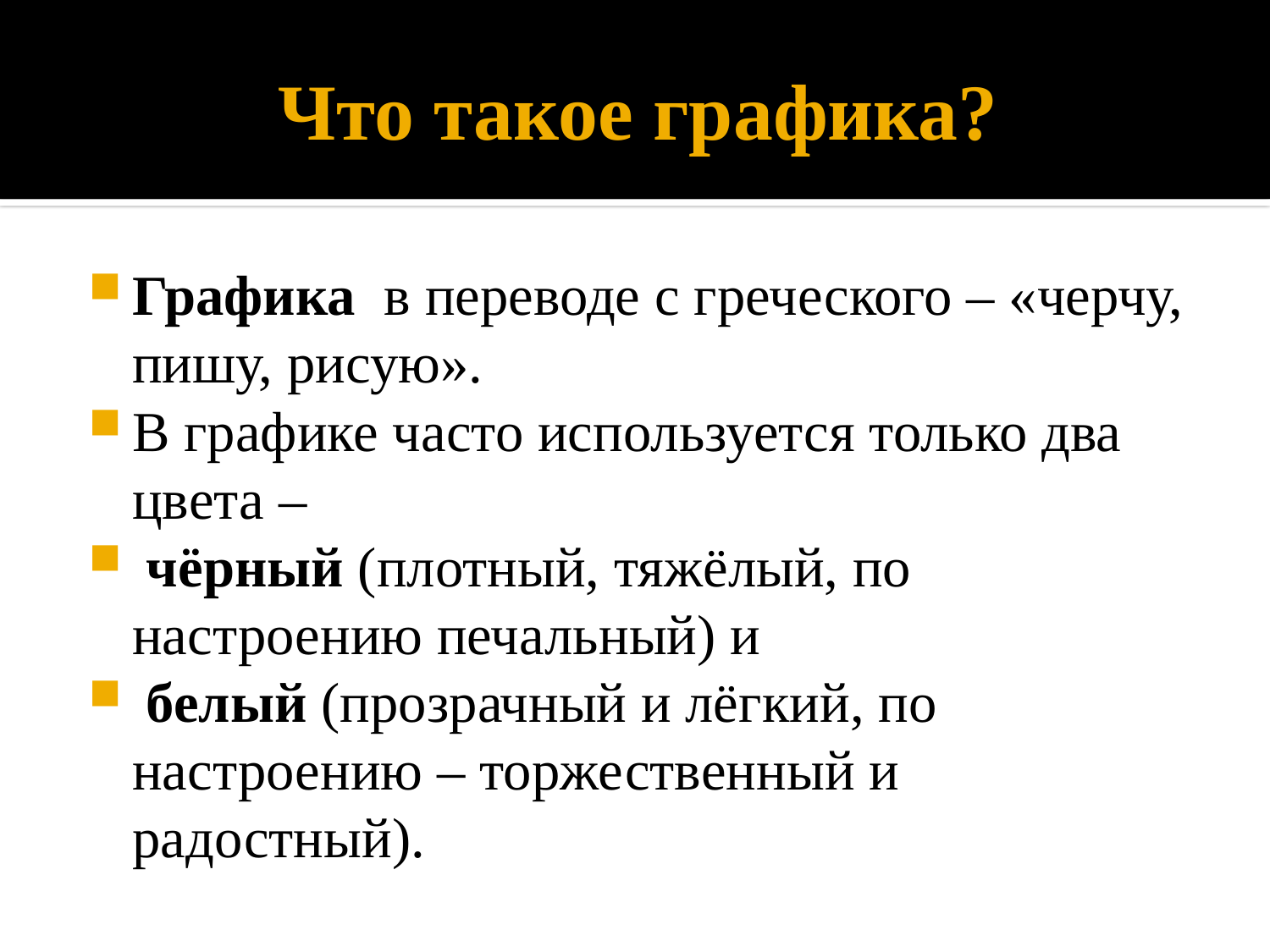

# Что такое графика?
Графика  в переводе с греческого – «черчу, пишу, рисую».
В графике часто используется только два цвета –
 чёрный (плотный, тяжёлый, по настроению печальный) и
 белый (прозрачный и лёгкий, по настроению – торжественный и радостный).